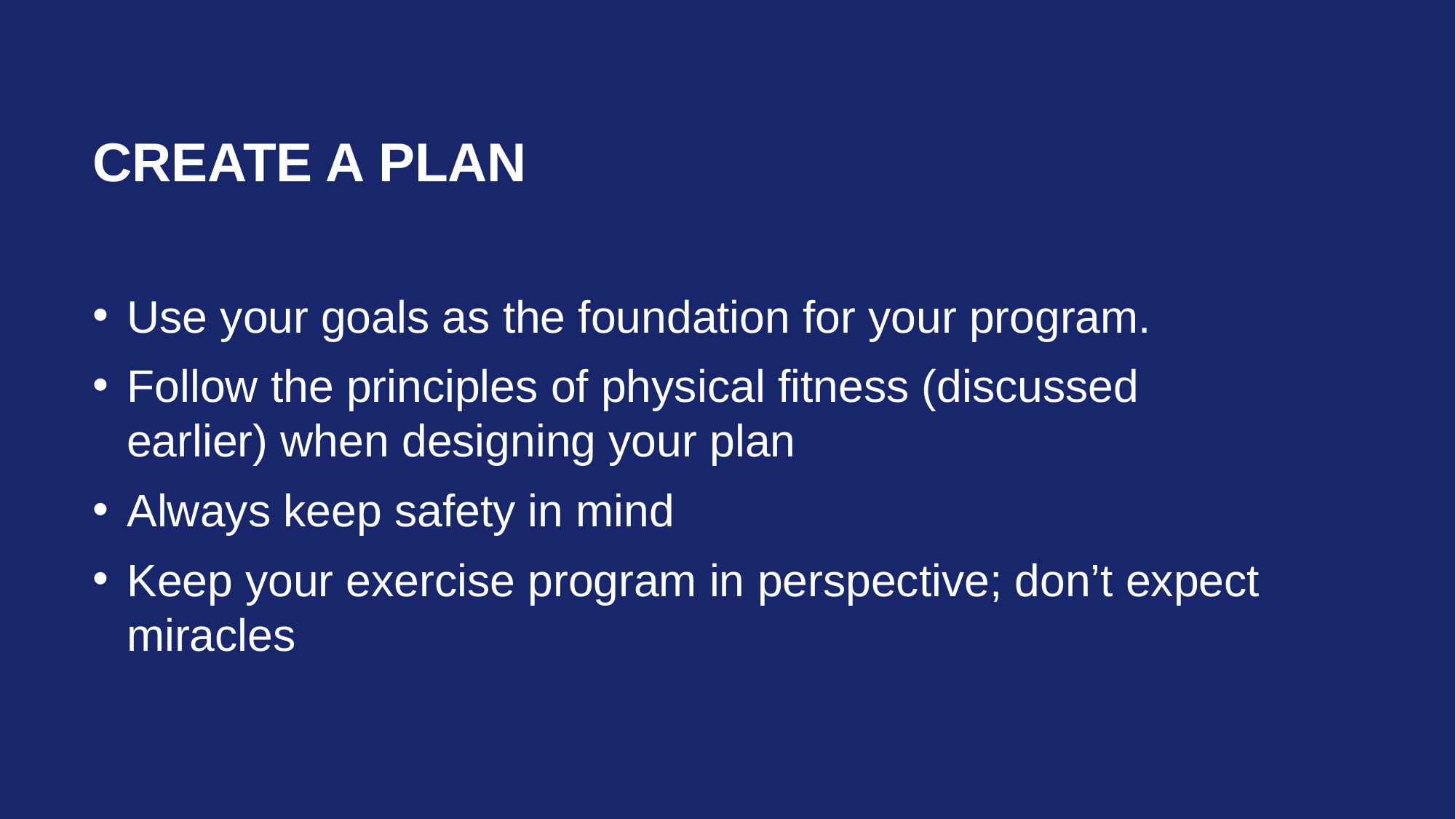

# Create a Plan
Use your goals as the foundation for your program.
Follow the principles of physical fitness (discussed earlier) when designing your plan
Always keep safety in mind
Keep your exercise program in perspective; don’t expect miracles